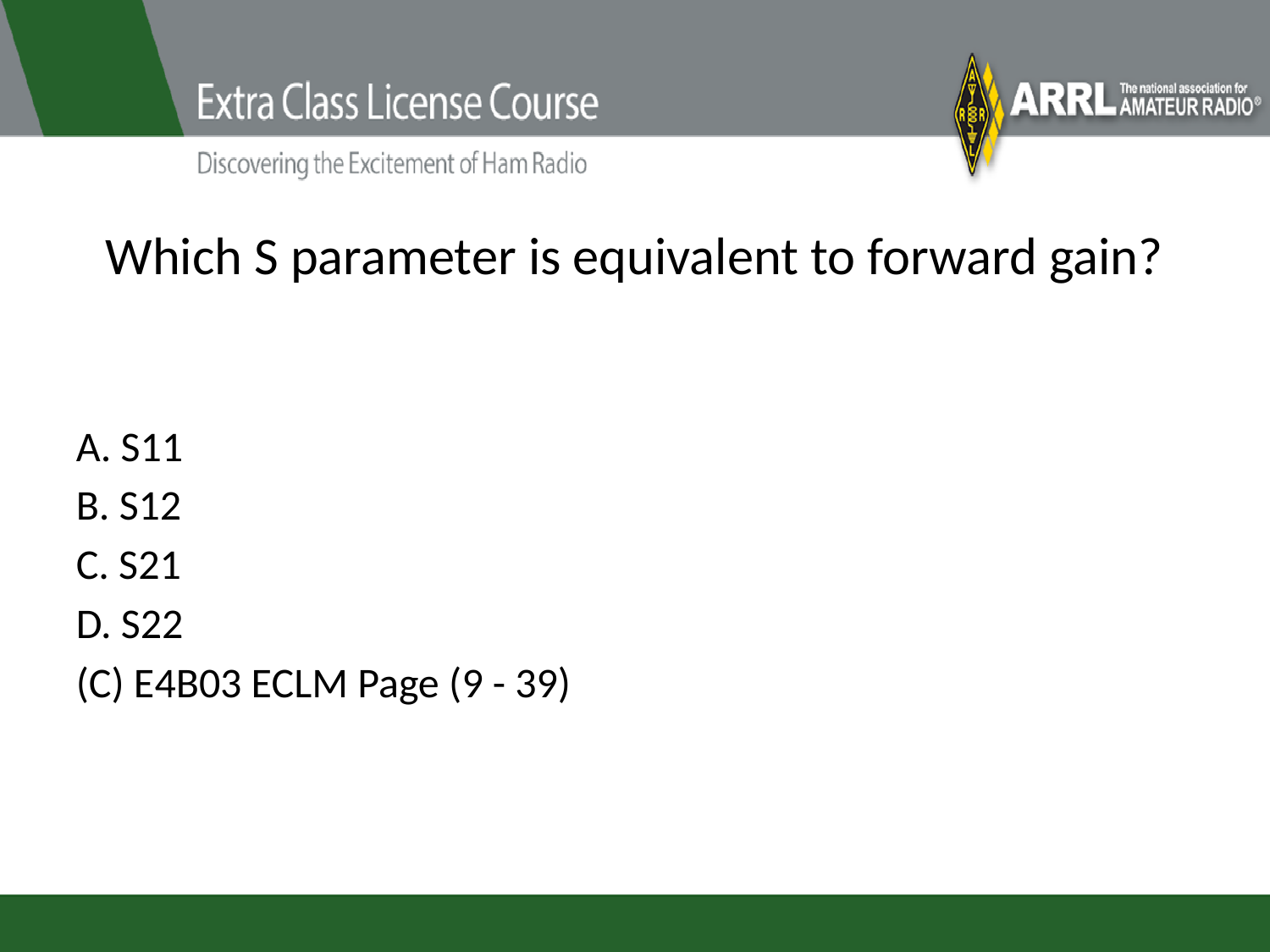

# Which S parameter is equivalent to forward gain?
A. S11
B. S12
C. S21
D. S22
(C) E4B03 ECLM Page (9 - 39)